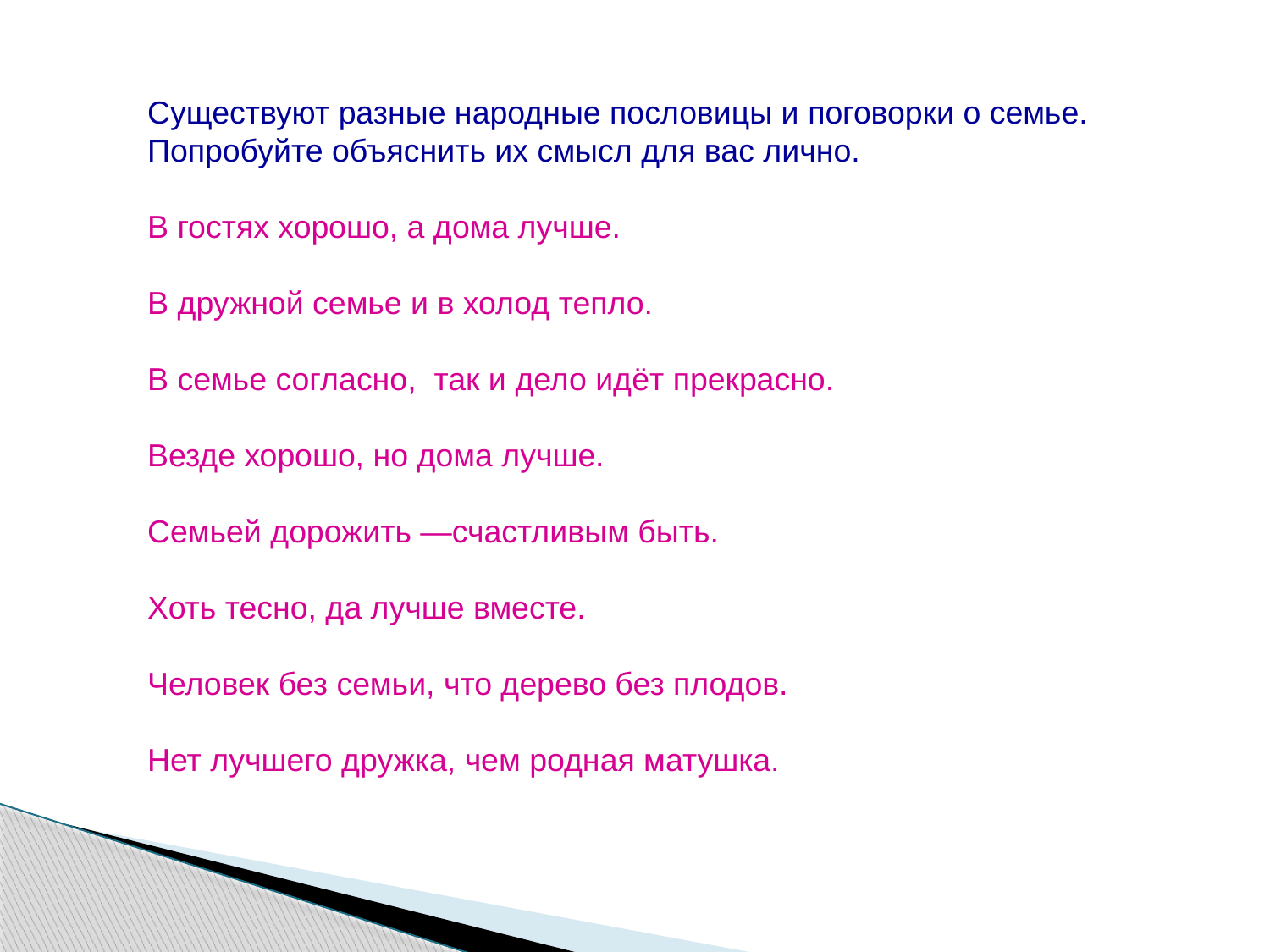

Существуют разные народные пословицы и поговорки о семье. Попробуйте объяснить их смысл для вас лично.

В гостях хорошо, а дома лучше.

В дружной семье и в холод тепло.

В семье согласно,  так и дело идёт прекрасно.

Везде хорошо, но дома лучше.

Семьей дорожить —счастливым быть.

Хоть тесно, да лучше вместе.

Человек без семьи, что дерево без плодов.

Нет лучшего дружка, чем родная матушка.